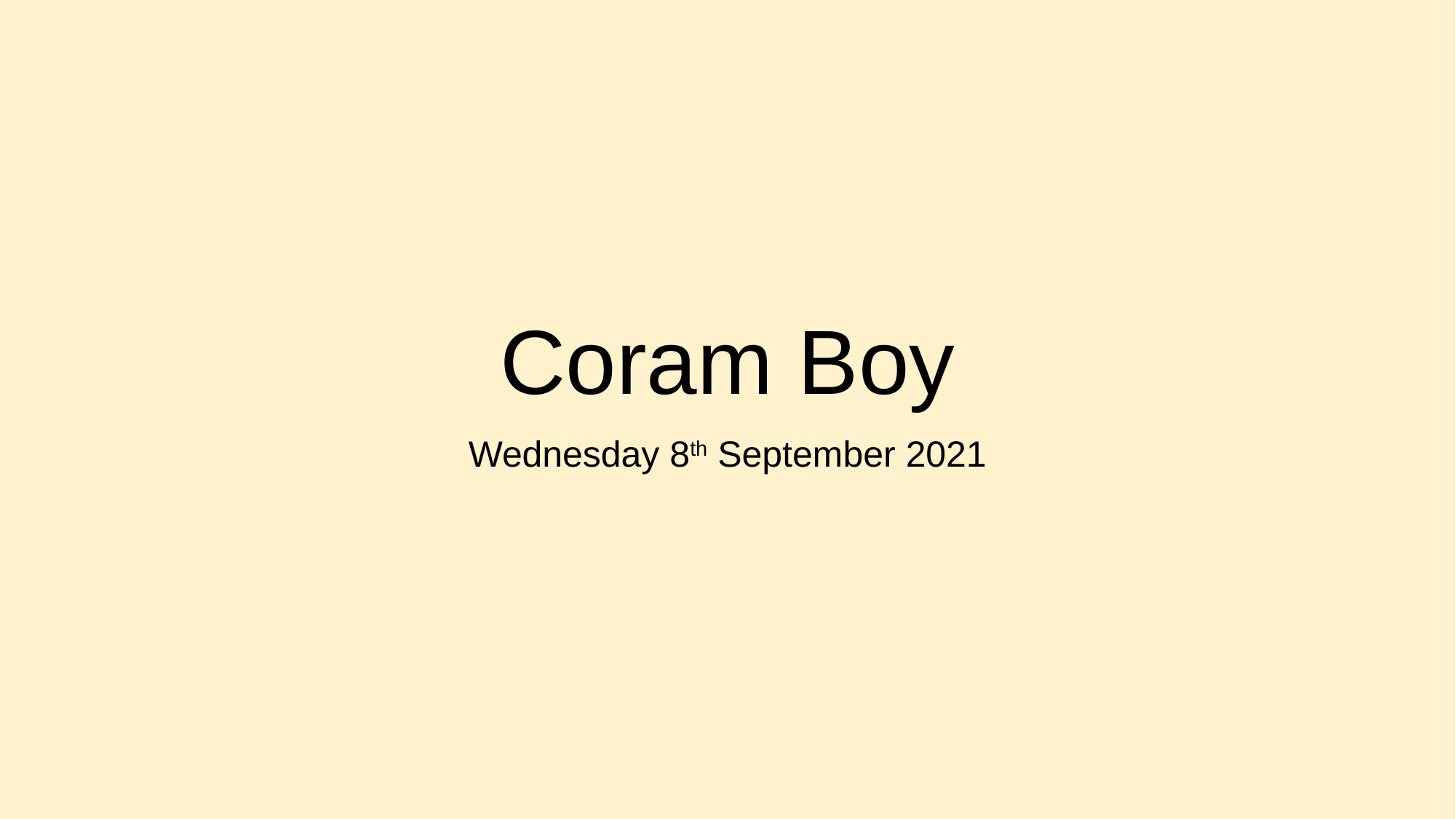

# Coram Boy
Wednesday 8th September 2021